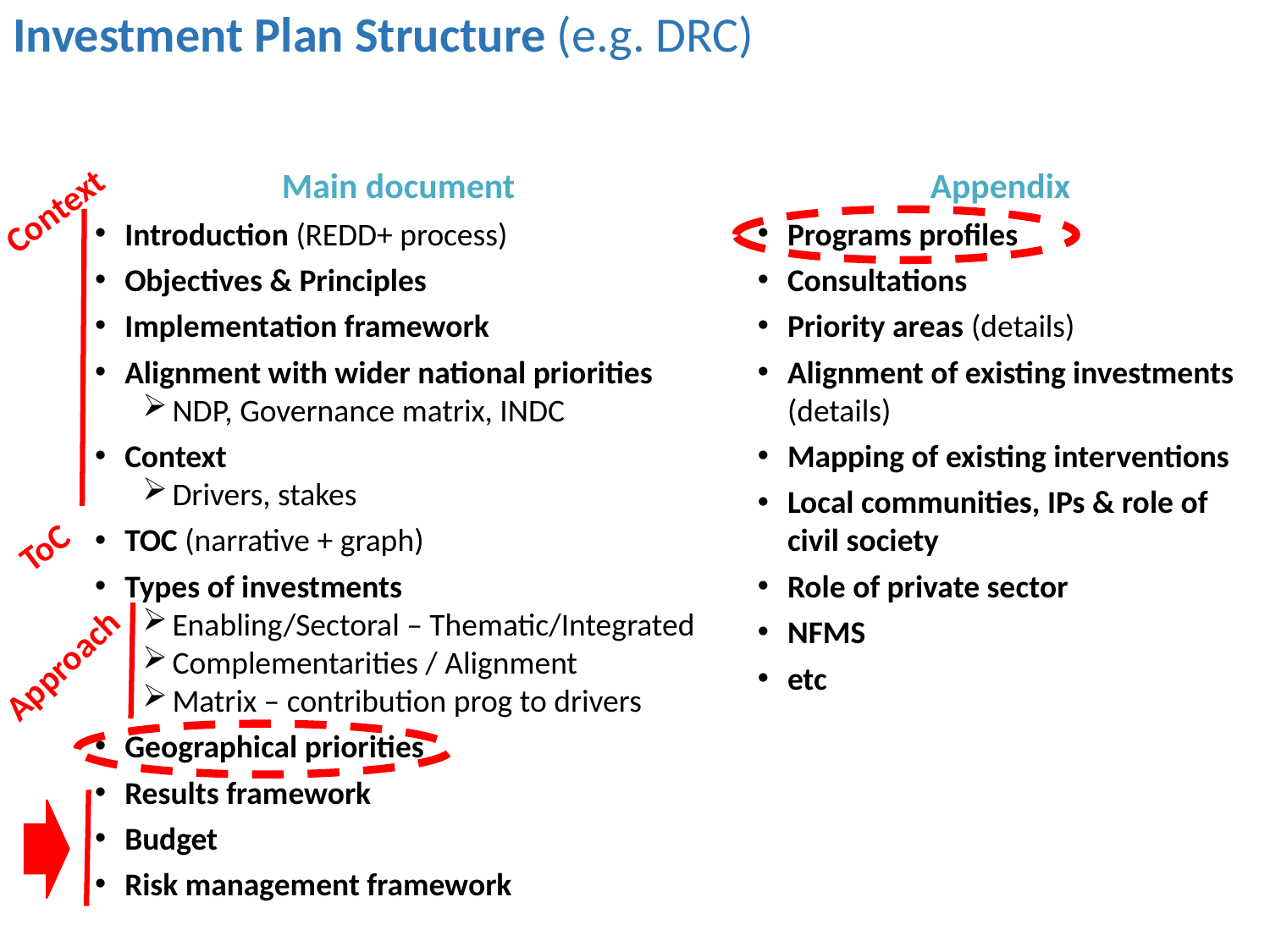

Investment Plan Structure (e.g. DRC)

Main document
Introduction (REDD+ process)
Objectives & Principles
Implementation framework
Alignment with wider national priorities
NDP, Governance matrix, INDC
Context
Drivers, stakes
TOC (narrative + graph)
Types of investments
Enabling/Sectoral – Thematic/Integrated
Complementarities / Alignment
Matrix – contribution prog to drivers
Geographical priorities
Results framework
Budget
Risk management framework
Appendix
Programs profiles
Consultations
Priority areas (details)
Alignment of existing investments (details)
Mapping of existing interventions
Local communities, IPs & role of civil society
Role of private sector
NFMS
etc

Context

ToC
Approach